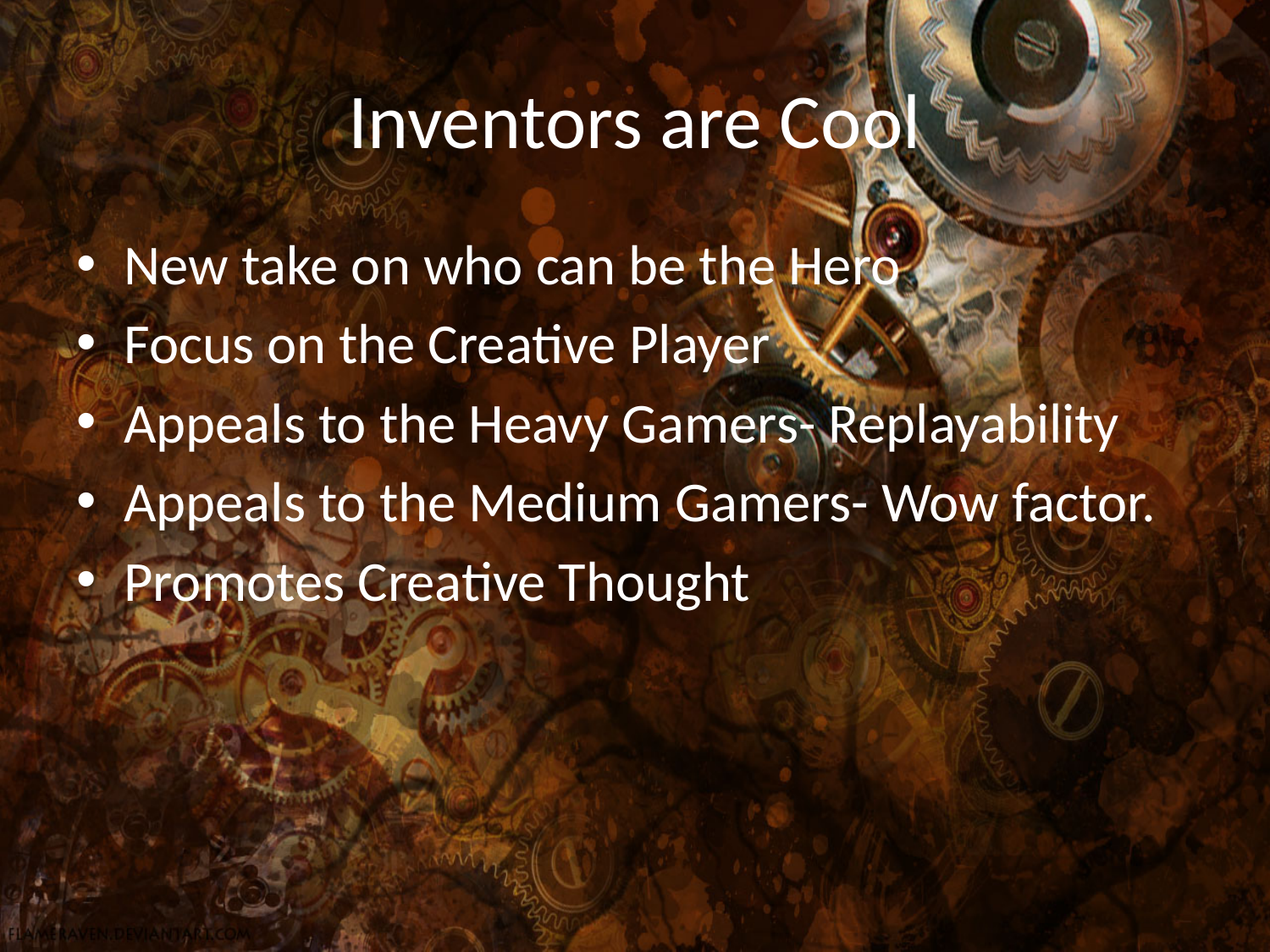

# Inventors are Cool
New take on who can be the Hero
Focus on the Creative Player
Appeals to the Heavy Gamers- Replayability
Appeals to the Medium Gamers- Wow factor.
Promotes Creative Thought